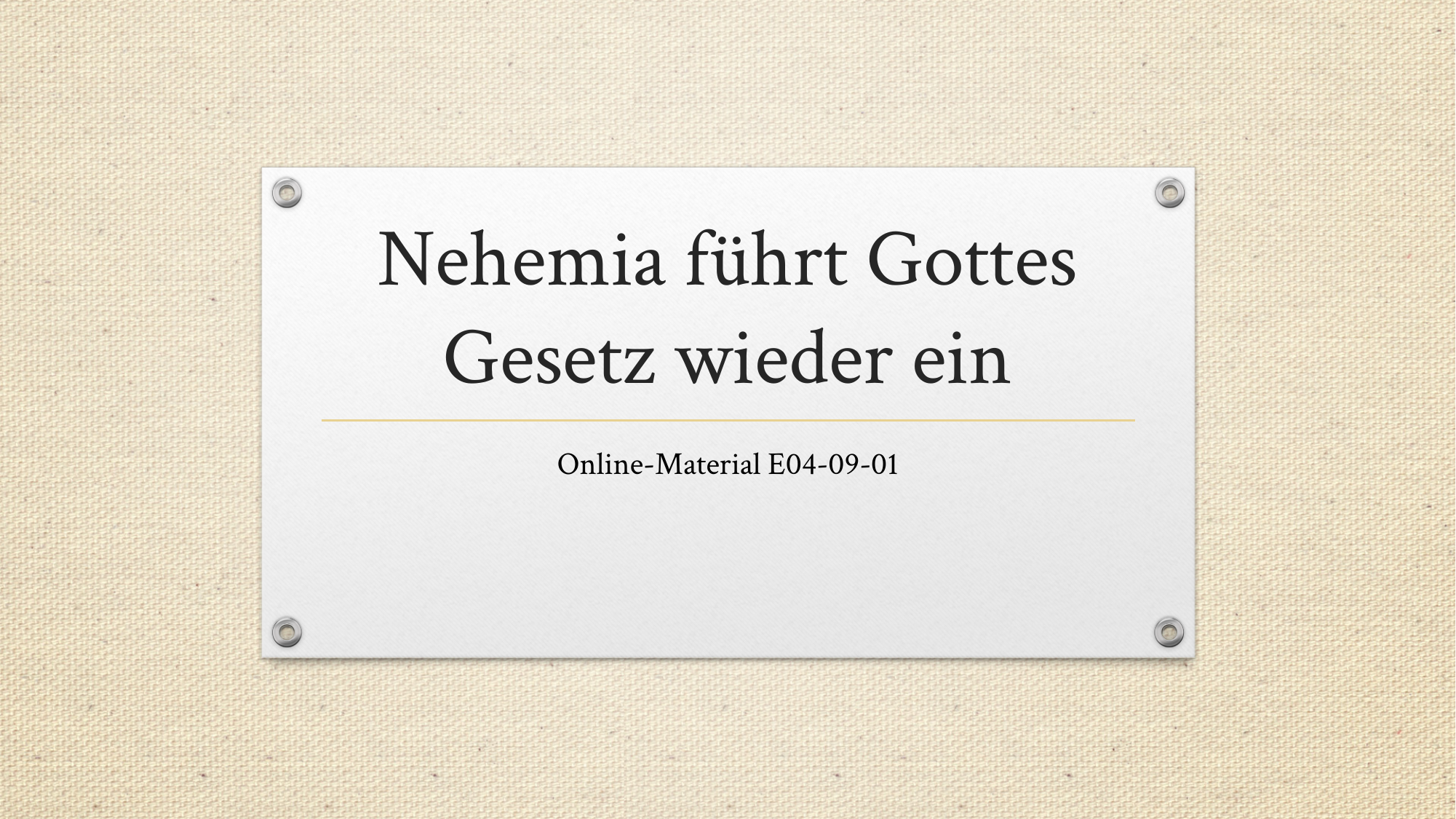

# Nehemia führt Gottes Gesetz wieder ein
Online-Material E04-09-01